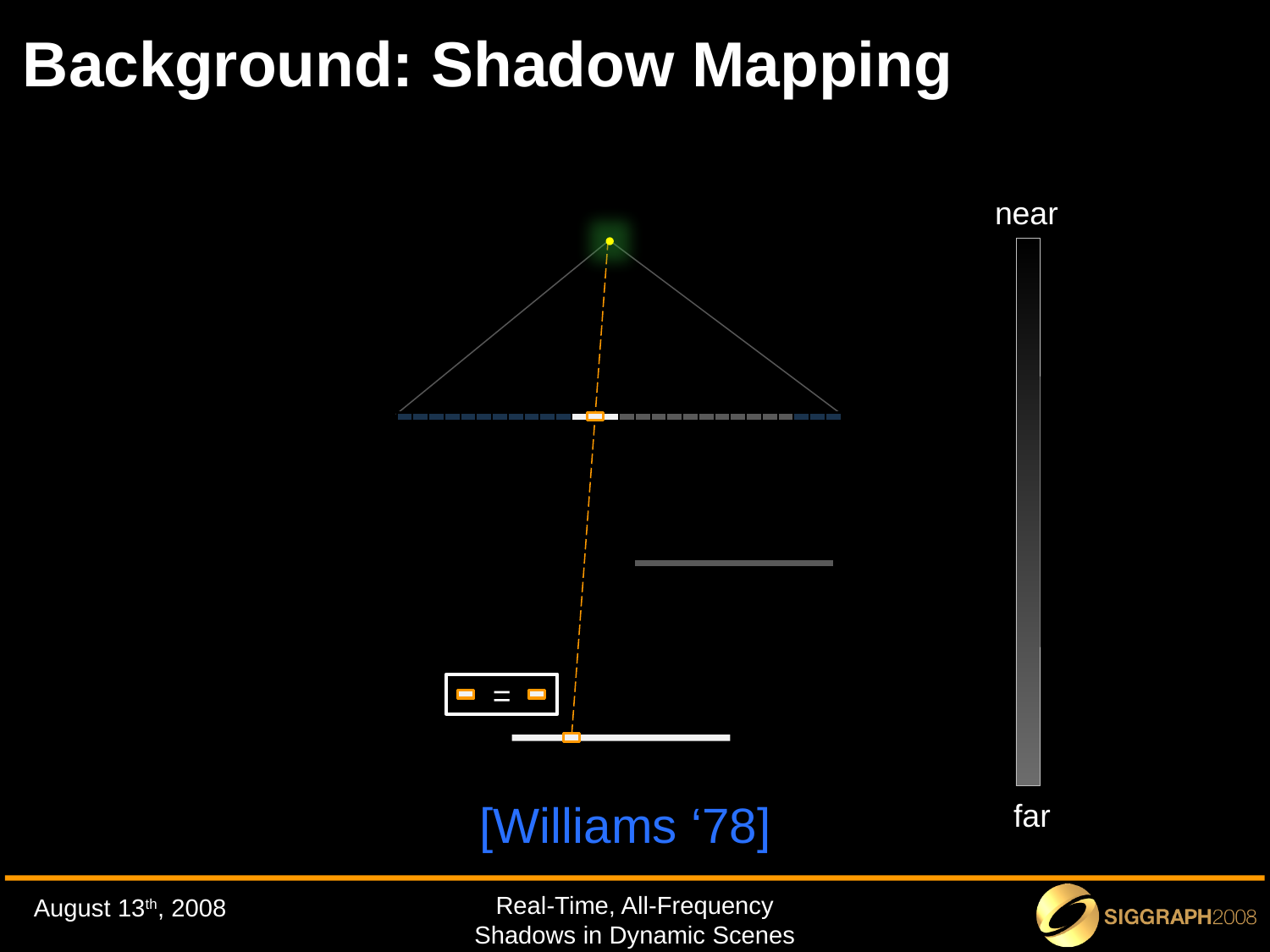

# Background: Shadow Mapping
near

 =

[Williams ‘78]
far